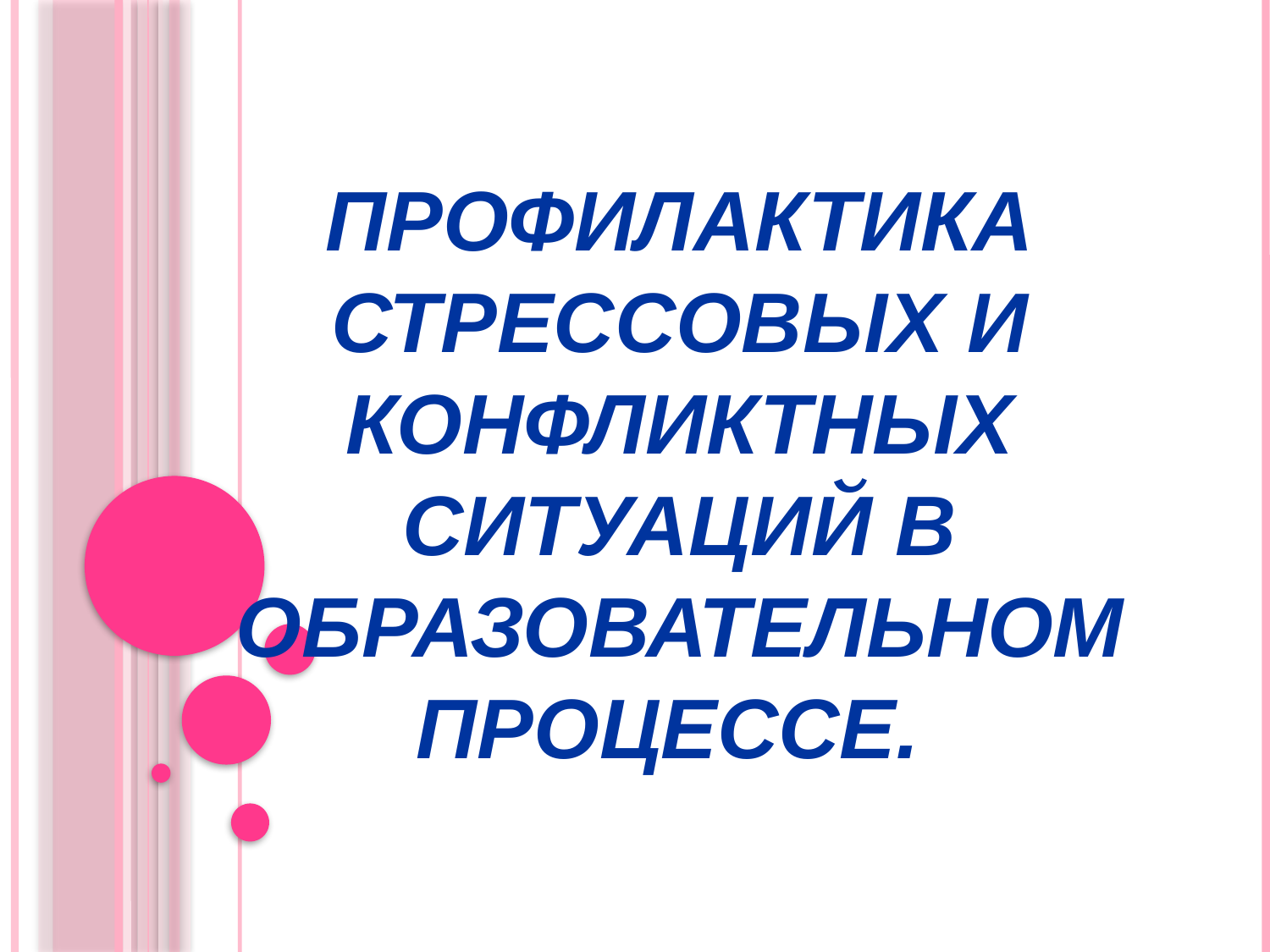

# Профилактика стрессовых и конфликтных ситуаций в образовательном процессе.